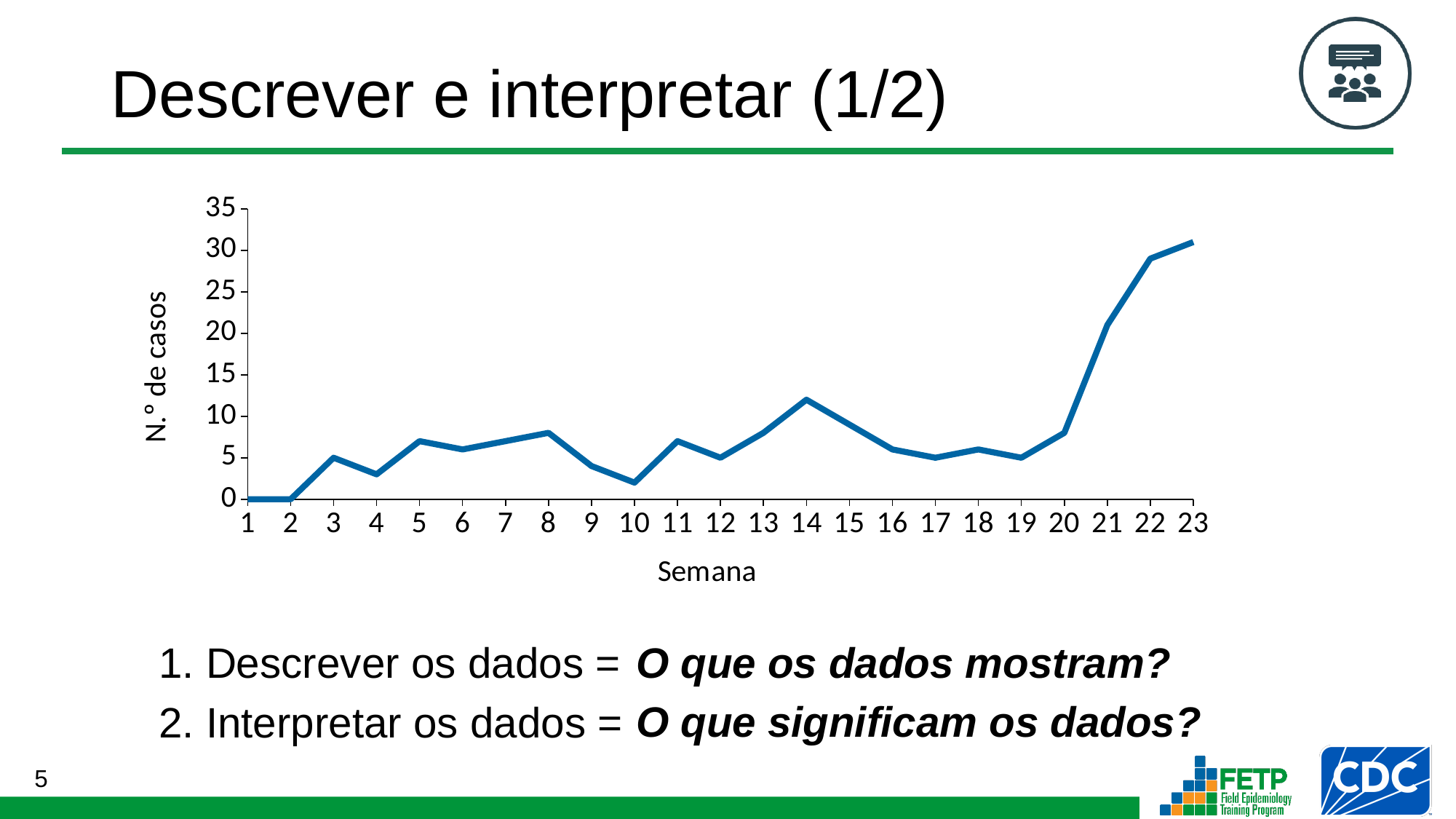

# Descrever e interpretar (1/2)

### Chart

| Category |  |
|---|---|
O que os dados mostram?
O que significam os dados?
1. Descrever os dados =
2. Interpretar os dados =